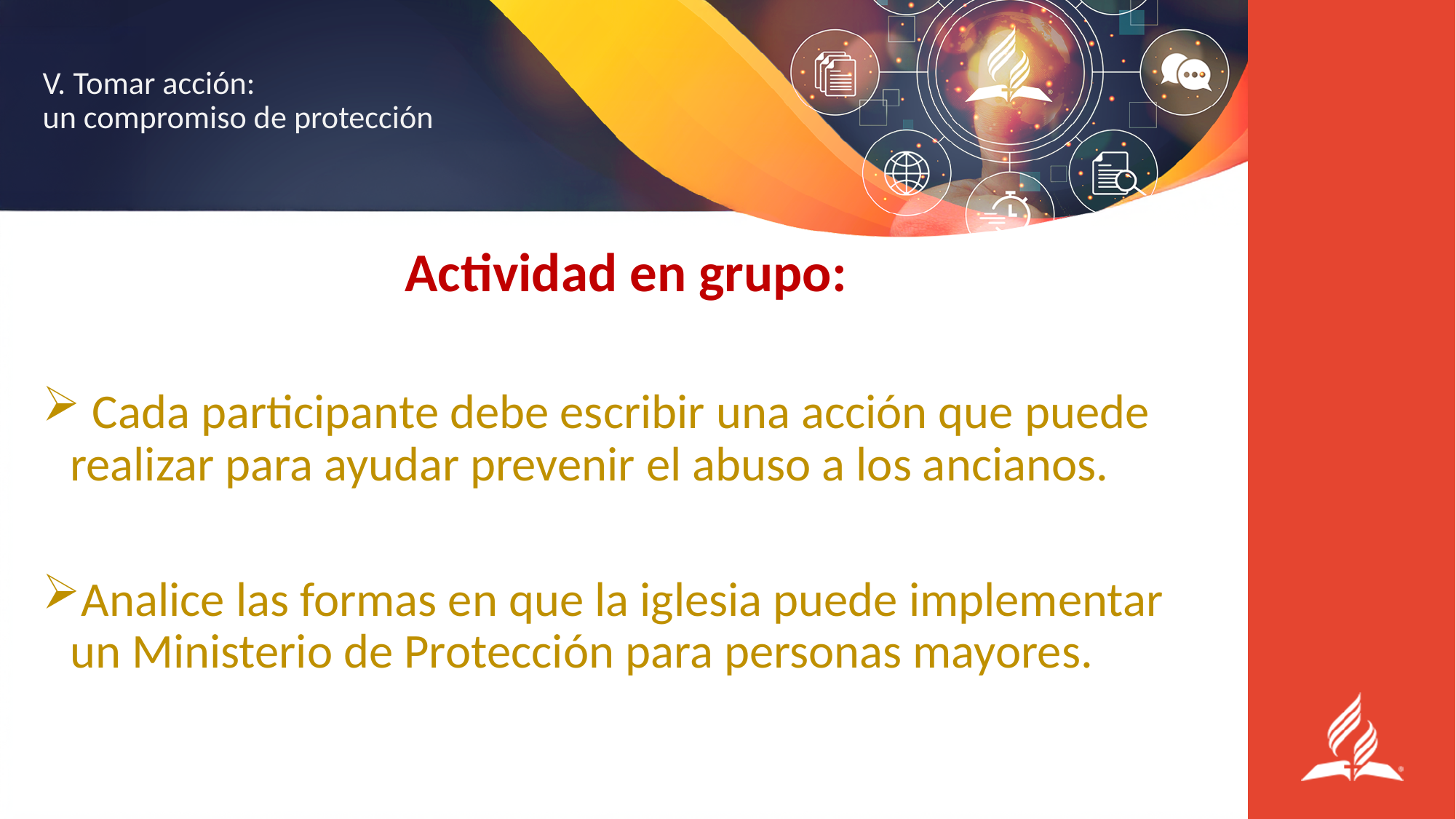

# V. Tomar acción: un compromiso de protección
Actividad en grupo:

 Cada participante debe escribir una acción que puede realizar para ayudar prevenir el abuso a los ancianos.

Analice las formas en que la iglesia puede implementar un Ministerio de Protección para personas mayores.